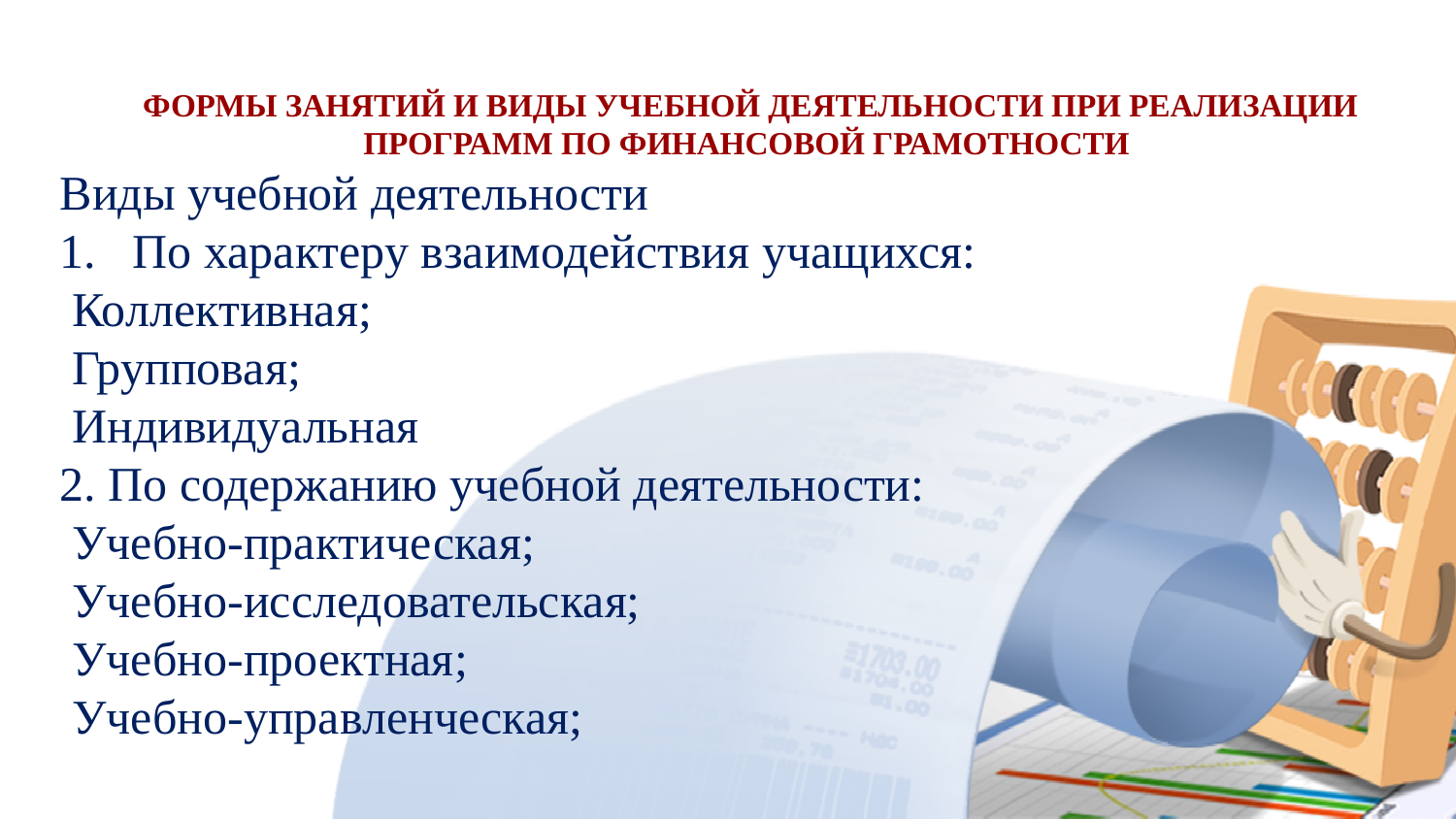

ФОРМЫ ЗАНЯТИЙ И ВИДЫ УЧЕБНОЙ ДЕЯТЕЛЬНОСТИ ПРИ РЕАЛИЗАЦИИ ПРОГРАММ ПО ФИНАНСОВОЙ ГРАМОТНОСТИ
Виды учебной деятельности
По характеру взаимодействия учащихся:
 Коллективная;
 Групповая;
 Индивидуальная
2. По содержанию учебной деятельности:
 Учебно-практическая;
 Учебно-исследовательская;
 Учебно-проектная;
 Учебно-управленческая;